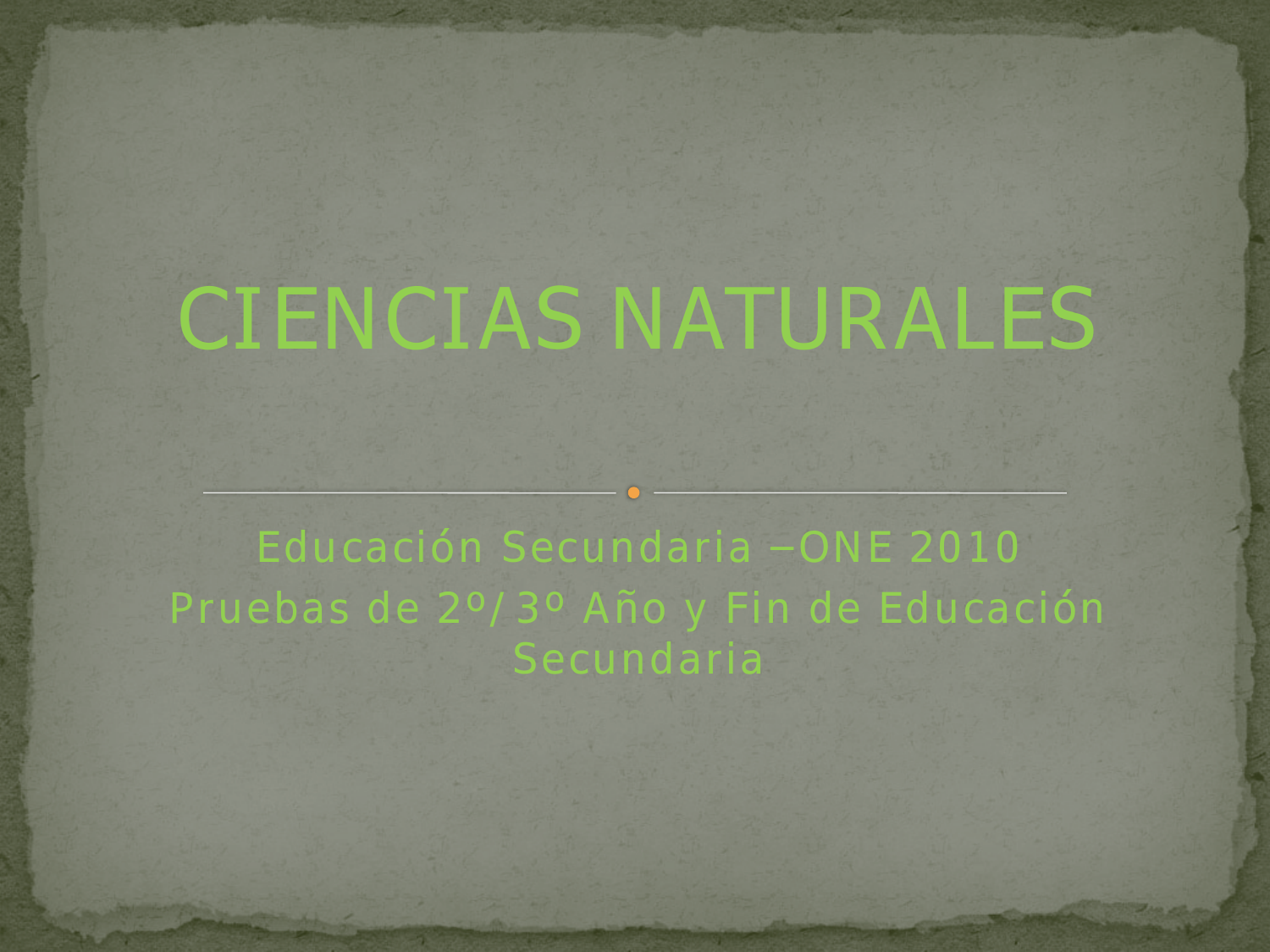

# CIENCIAS NATURALES
Educación Secundaria –ONE 2010
Pruebas de 2º/3º Año y Fin de Educación Secundaria